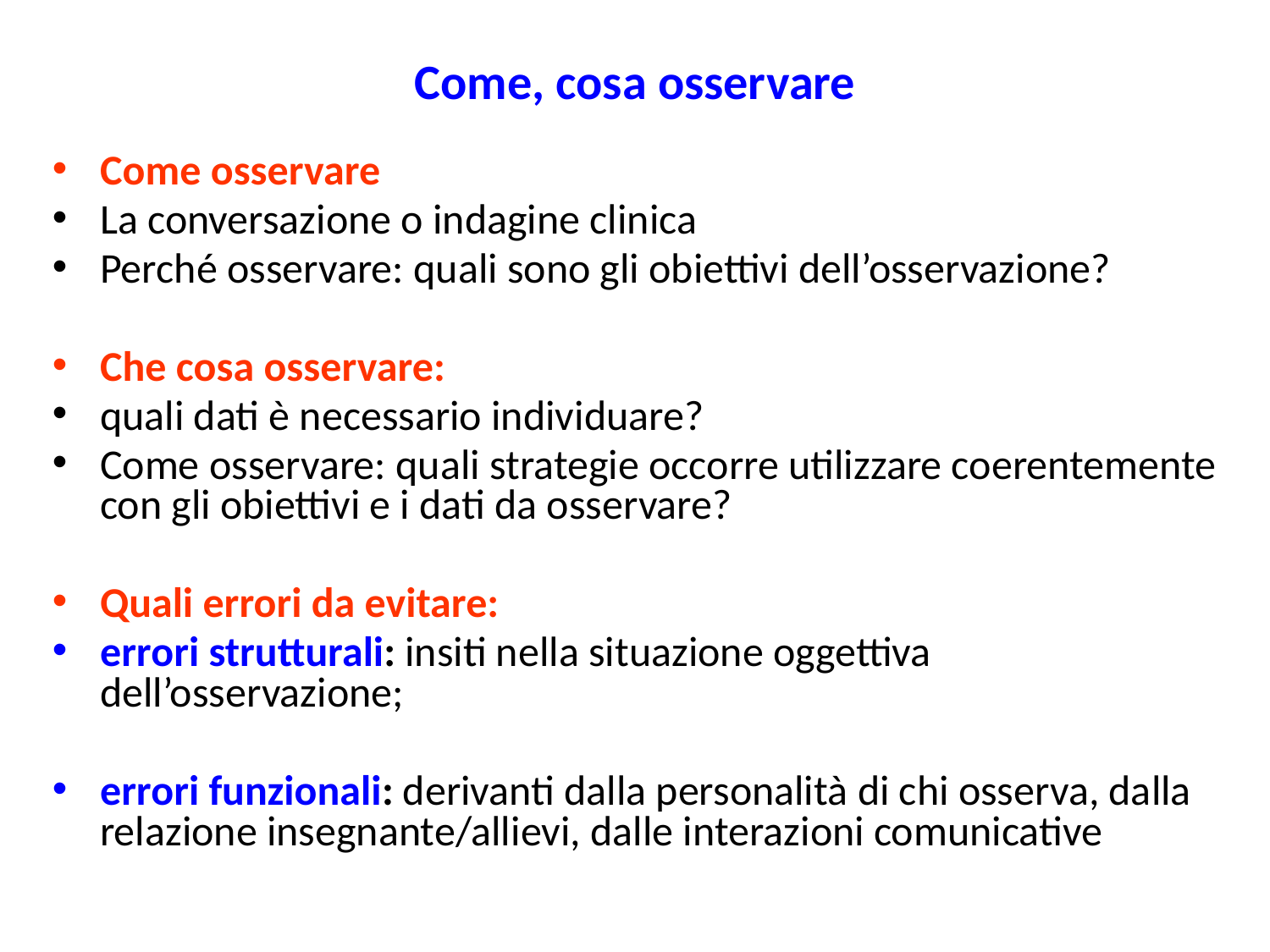

# Come, cosa osservare
Come osservare
La conversazione o indagine clinica
Perché osservare: quali sono gli obiettivi dell’osservazione?

Che cosa osservare:
quali dati è necessario individuare?
Come osservare: quali strategie occorre utilizzare coerentemente con gli obiettivi e i dati da osservare?

Quali errori da evitare:
errori strutturali: insiti nella situazione oggettiva dell’osservazione;

errori funzionali: derivanti dalla personalità di chi osserva, dalla relazione insegnante/allievi, dalle interazioni comunicative